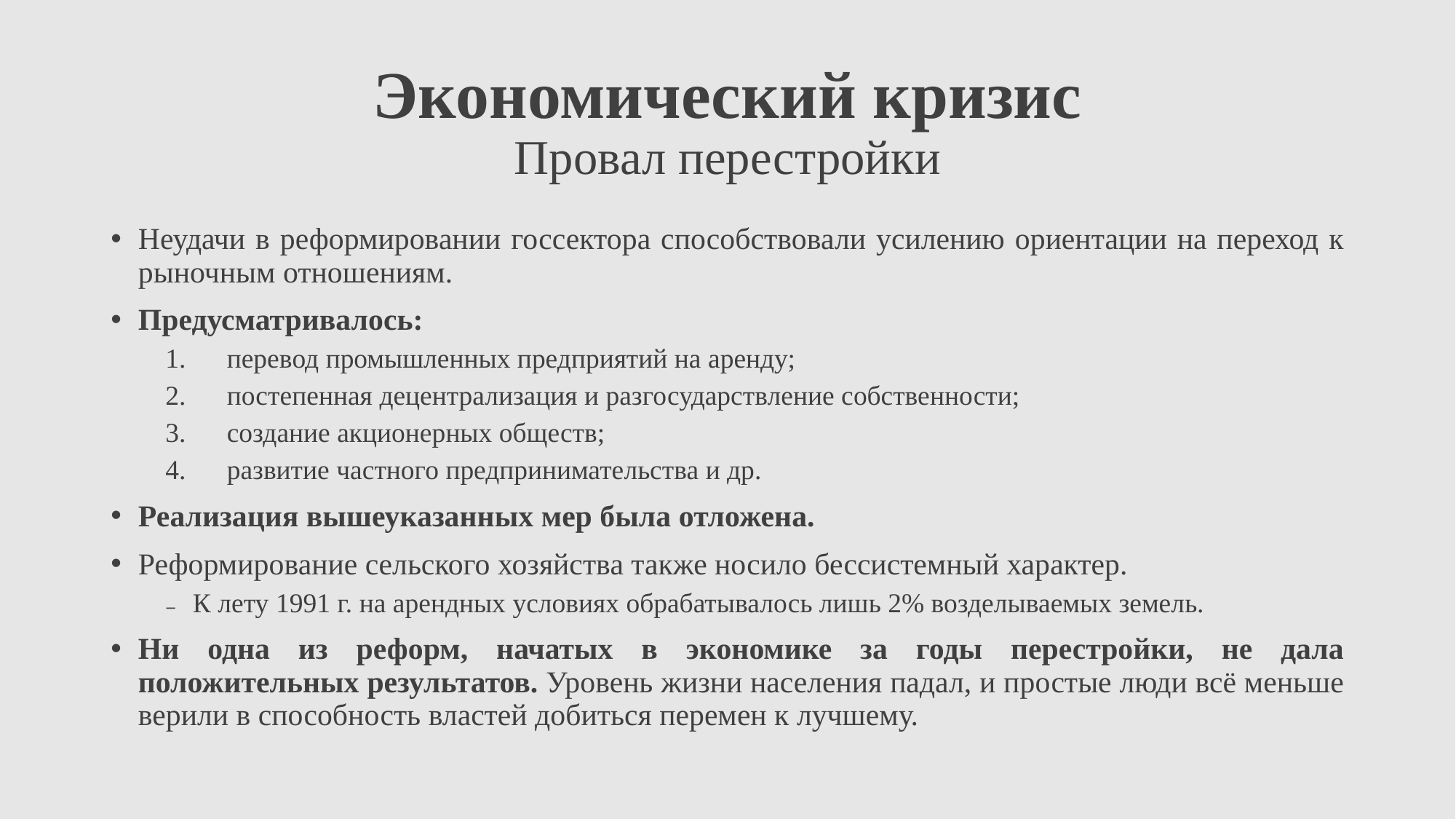

# Экономический кризис Провал перестройки
Неудачи в реформировании госсектора способствовали усилению ориентации на переход к рыночным отношениям.
Предусматривалось:
перевод промышленных предприятий на аренду;
постепенная децентрализация и разгосударствление собственности;
создание акционерных обществ;
развитие частного предпринимательства и др.
Реализация вышеуказанных мер была отложена.
Реформирование сельского хозяйства также носило бессистемный характер.
К лету 1991 г. на арендных условиях обрабатывалось лишь 2% возделываемых земель.
Ни одна из реформ, начатых в экономике за годы перестройки, не дала положительных результатов. Уровень жизни населения падал, и простые люди всё меньше верили в способность властей добиться перемен к лучшему.